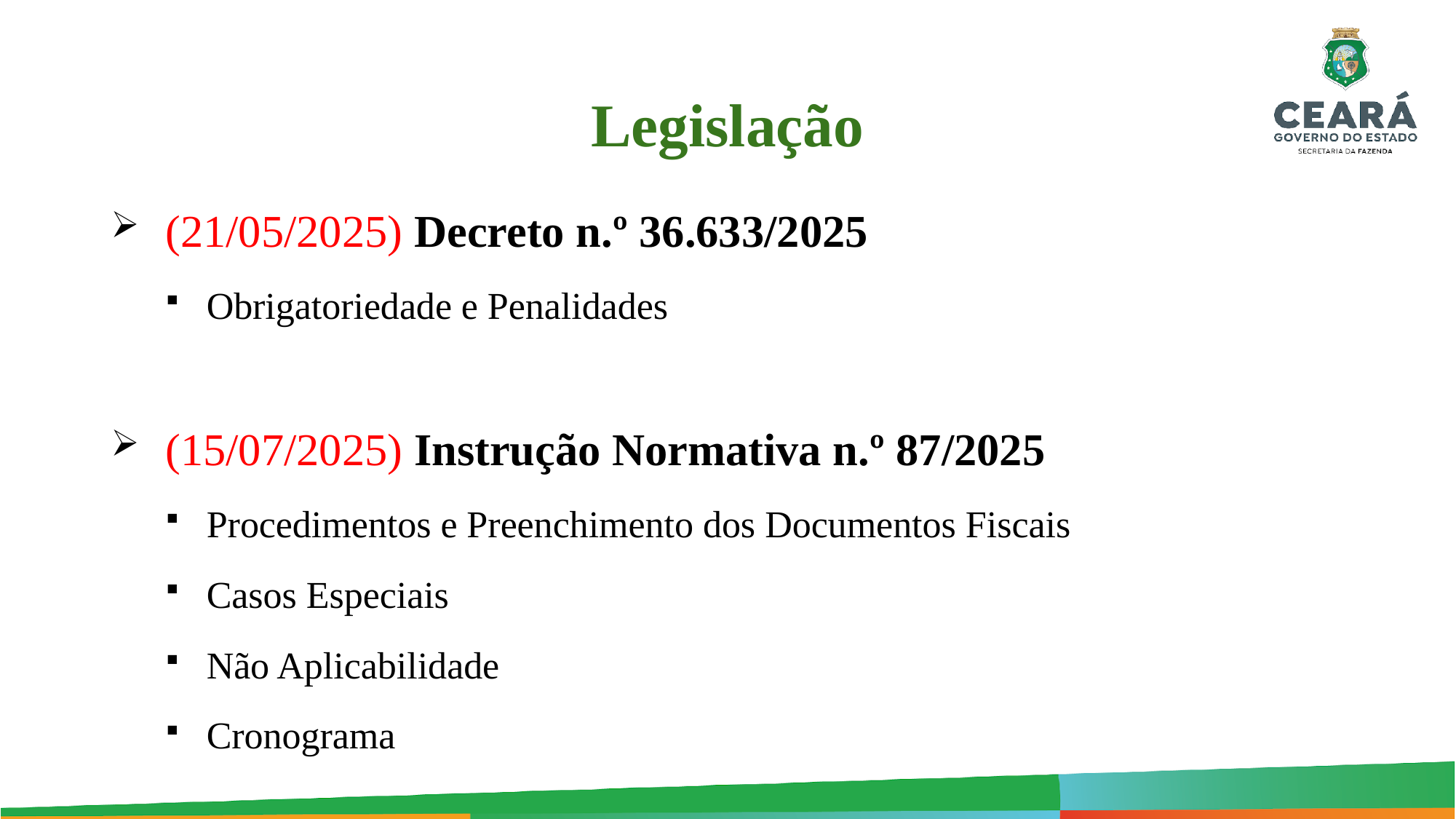

Legislação
(21/05/2025) Decreto n.º 36.633/2025
Obrigatoriedade e Penalidades

(15/07/2025) Instrução Normativa n.º 87/2025
Procedimentos e Preenchimento dos Documentos Fiscais
Casos Especiais
Não Aplicabilidade
Cronograma